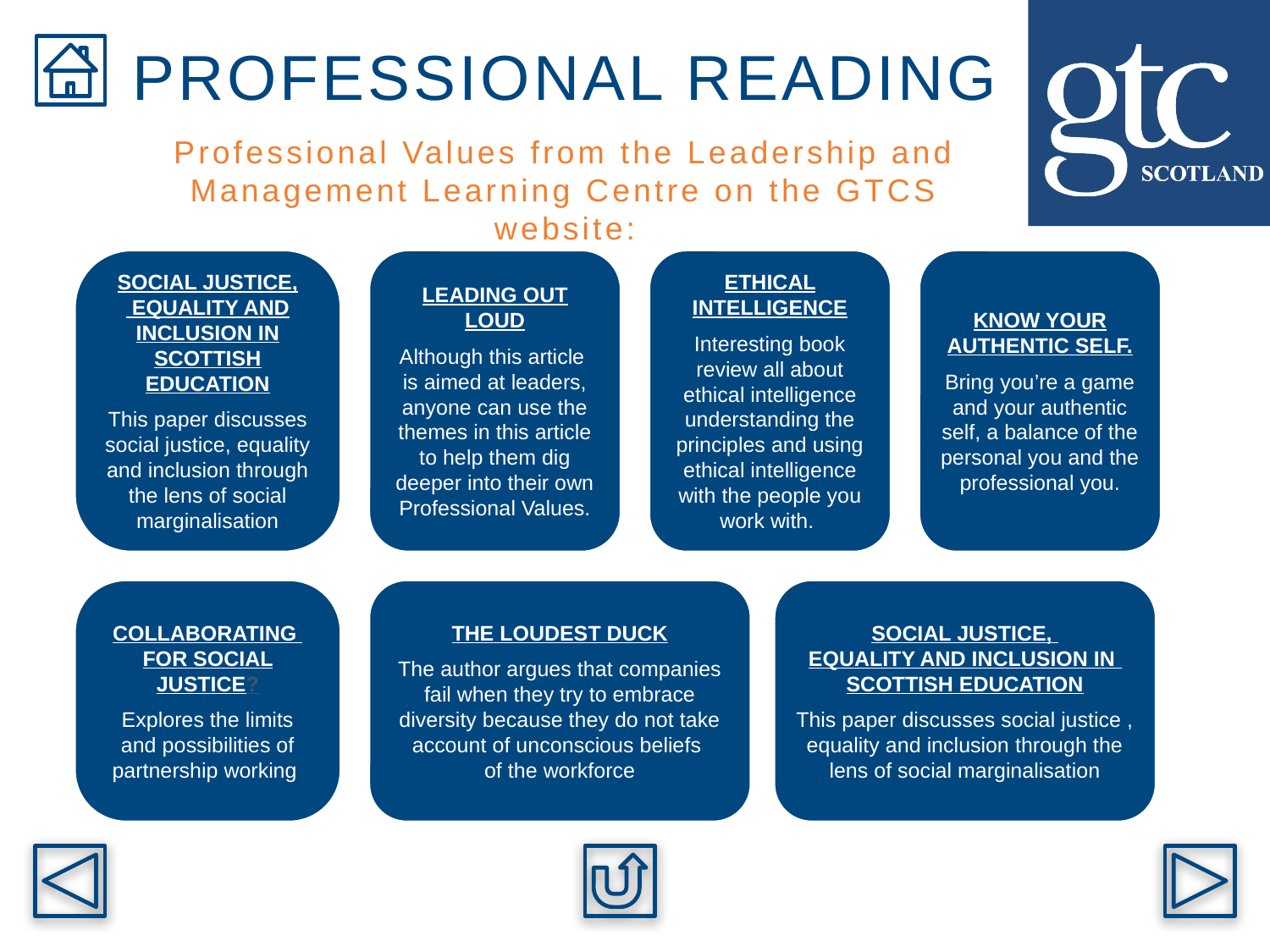

PROFESSIONAL READING

Professional Values from the Leadership and Management Learning Centre on the GTCS website:
SOCIAL JUSTICE,
 EQUALITY AND INCLUSION IN SCOTTISH EDUCATION
This paper discusses social justice, equality and inclusion through the lens of social marginalisation
LEADING OUT LOUD
Although this article
is aimed at leaders, anyone can use the themes in this article to help them dig deeper into their own Professional Values.
ETHICAL INTELLIGENCE
Interesting book review all about ethical intelligence understanding the principles and using ethical intelligence with the people you work with.
KNOW YOUR AUTHENTIC SELF.
Bring you’re a game and your authentic self, a balance of the personal you and the professional you.
COLLABORATING
FOR SOCIAL JUSTICE?
Explores the limits
 and possibilities of
partnership working
THE LOUDEST DUCK
The author argues that companies fail when they try to embrace diversity because they do not take account of unconscious beliefs
of the workforce
SOCIAL JUSTICE,
EQUALITY AND INCLUSION IN
SCOTTISH EDUCATION
This paper discusses social justice , equality and inclusion through the lens of social marginalisation